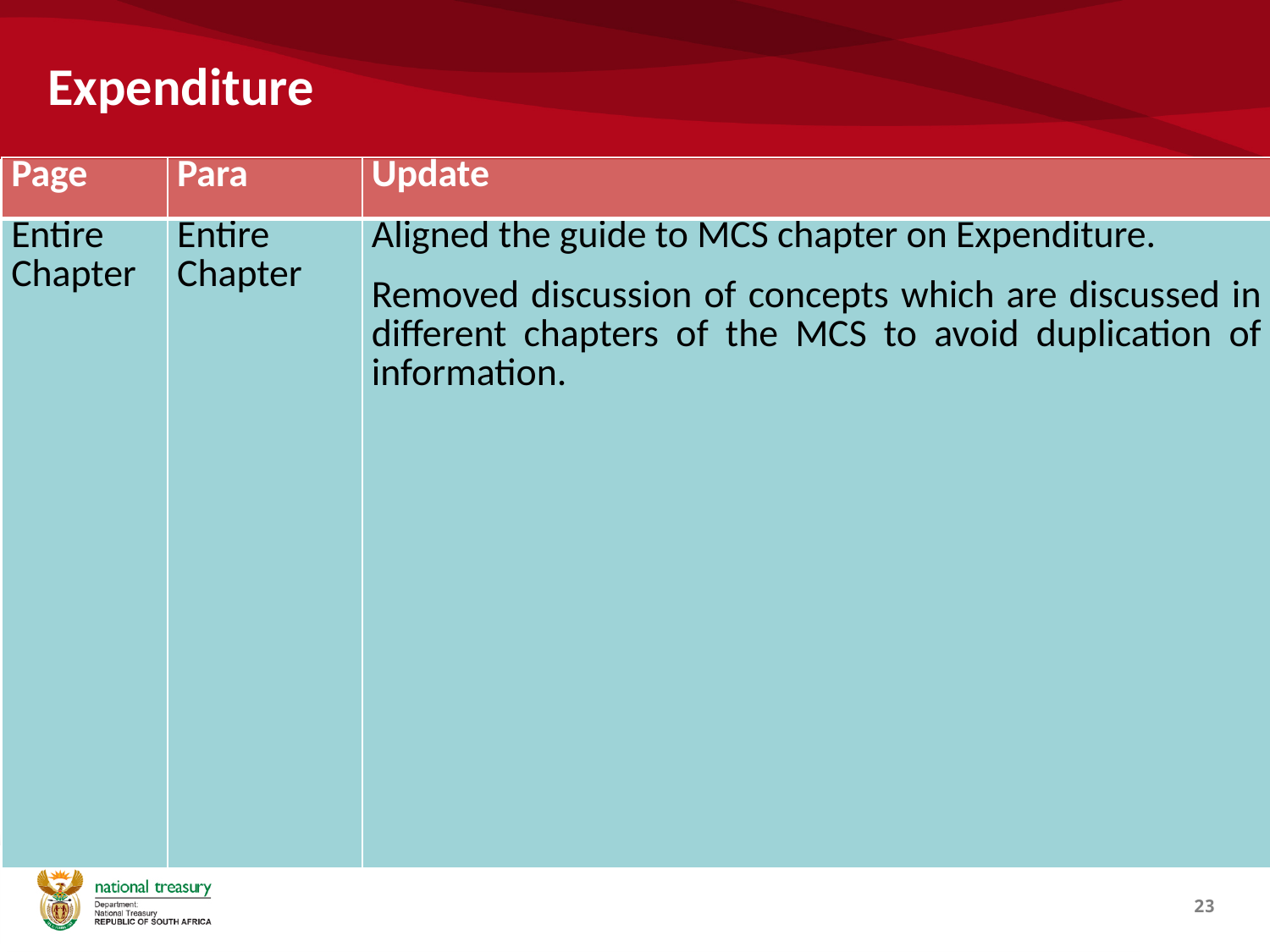

# Expenditure

| Page | Para | Update |
| --- | --- | --- |
| Entire Chapter | Entire Chapter | Aligned the guide to MCS chapter on Expenditure. Removed discussion of concepts which are discussed in different chapters of the MCS to avoid duplication of information. |
23